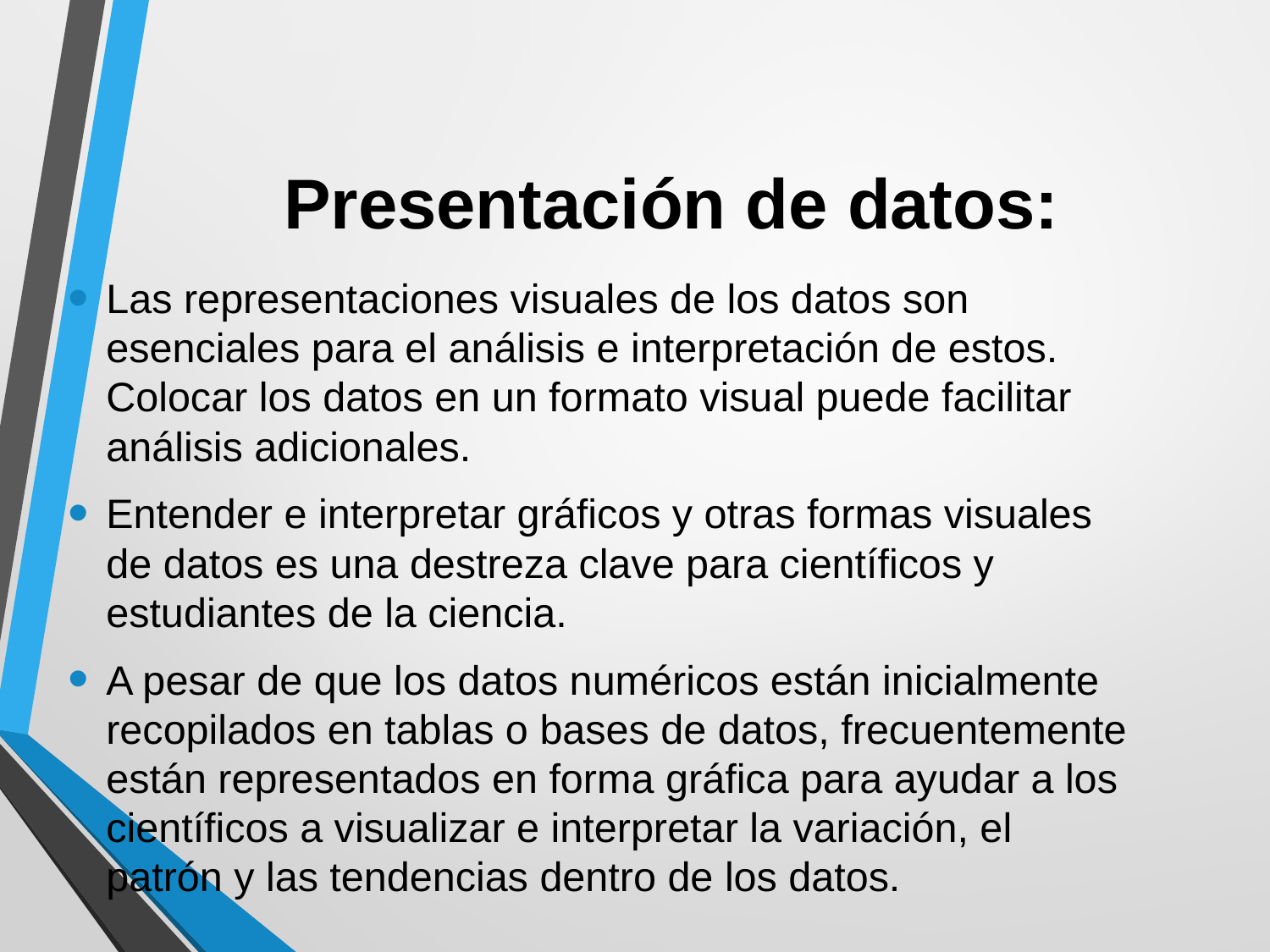

# Presentación de datos:
Las representaciones visuales de los datos son esenciales para el análisis e interpretación de estos. Colocar los datos en un formato visual puede facilitar análisis adicionales.
Entender e interpretar gráficos y otras formas visuales de datos es una destreza clave para científicos y estudiantes de la ciencia.
A pesar de que los datos numéricos están inicialmente recopilados en tablas o bases de datos, frecuentemente están representados en forma gráfica para ayudar a los científicos a visualizar e interpretar la variación, el patrón y las tendencias dentro de los datos.